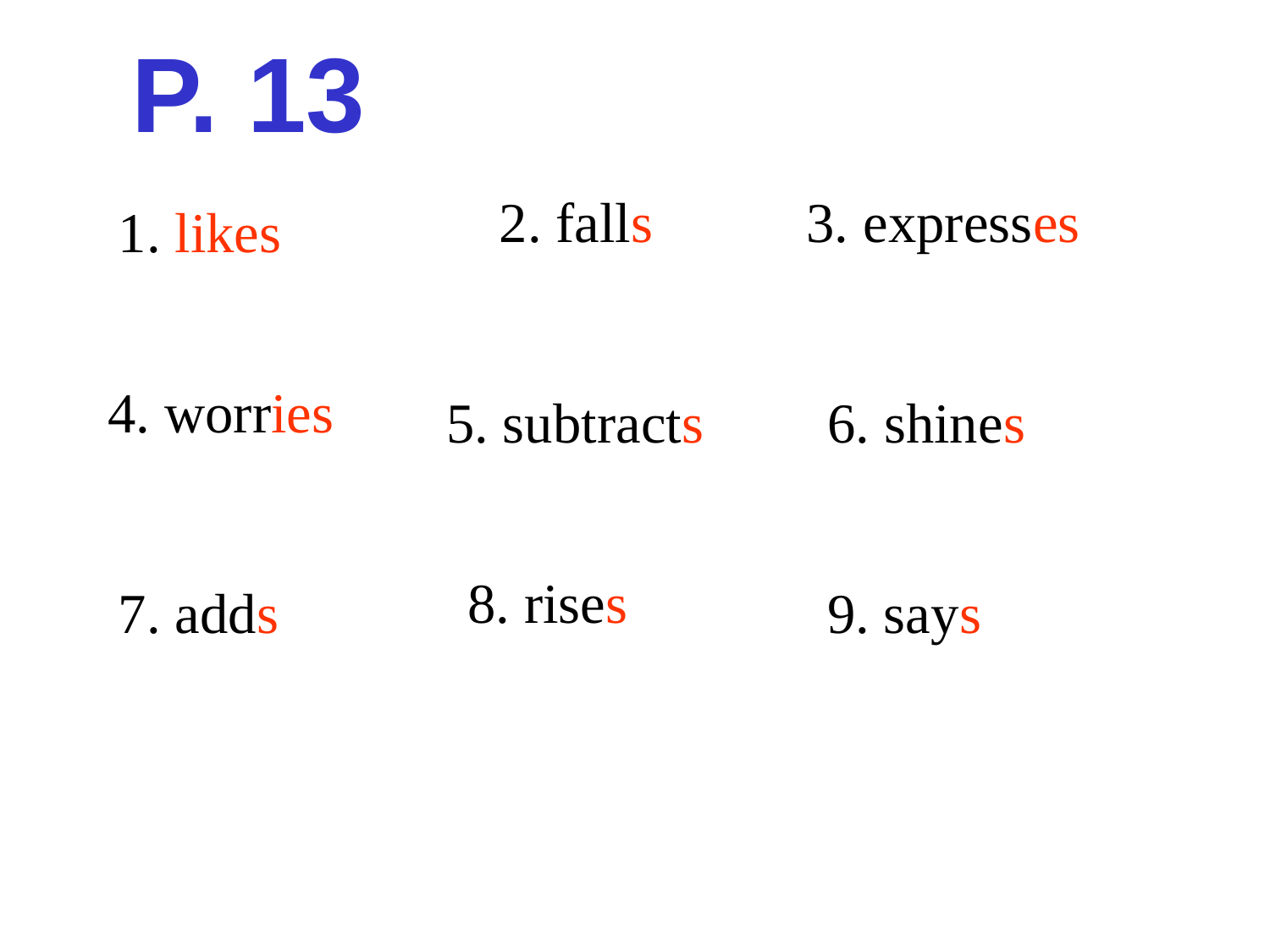

# P. 13
2. falls
3. expresses
1. likes
4. worries
5. subtracts
6. shines
8. rises
7. adds
9. says